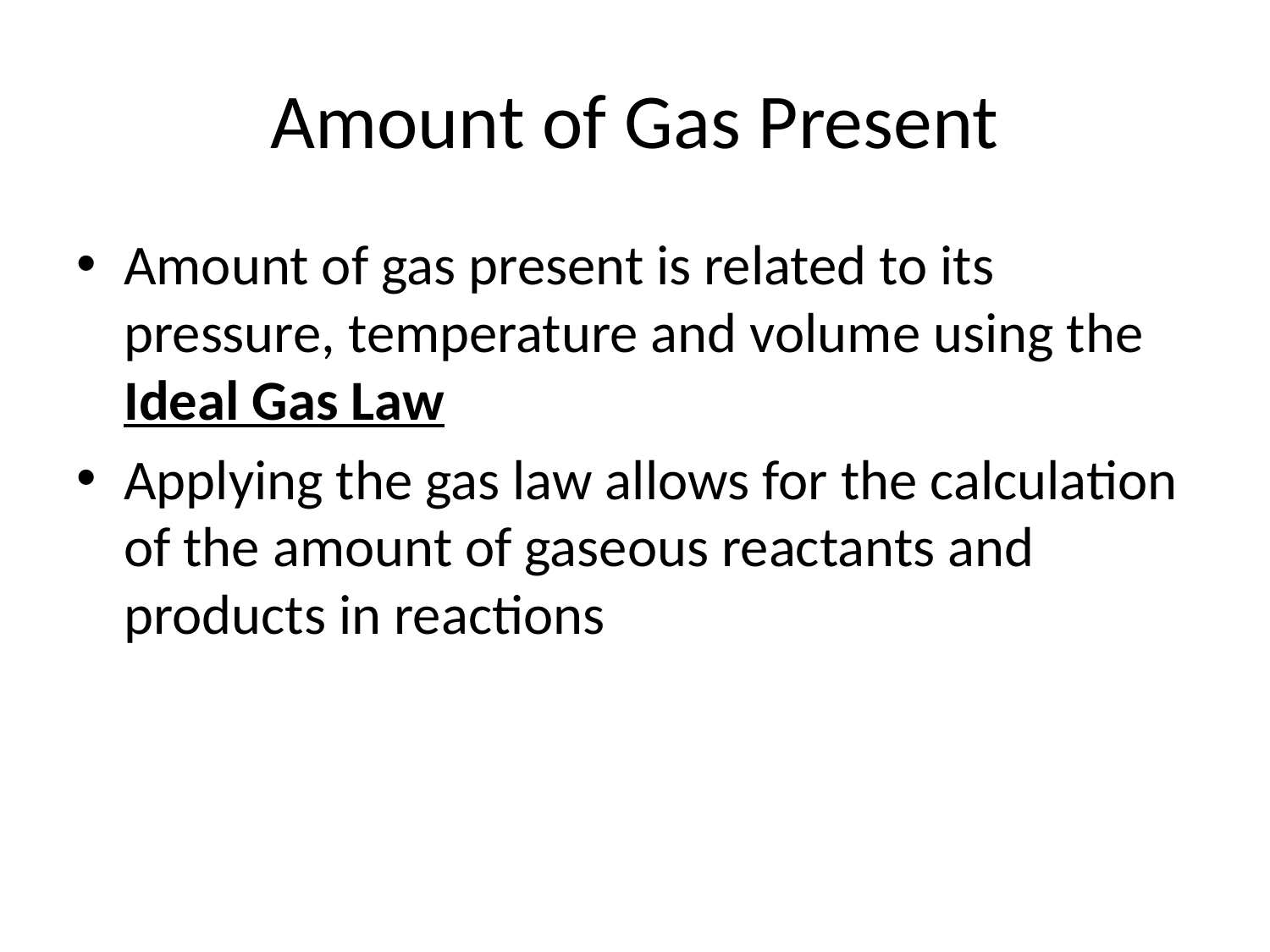

# Amount of Gas Present
Amount of gas present is related to its pressure, temperature and volume using the Ideal Gas Law
Applying the gas law allows for the calculation of the amount of gaseous reactants and products in reactions